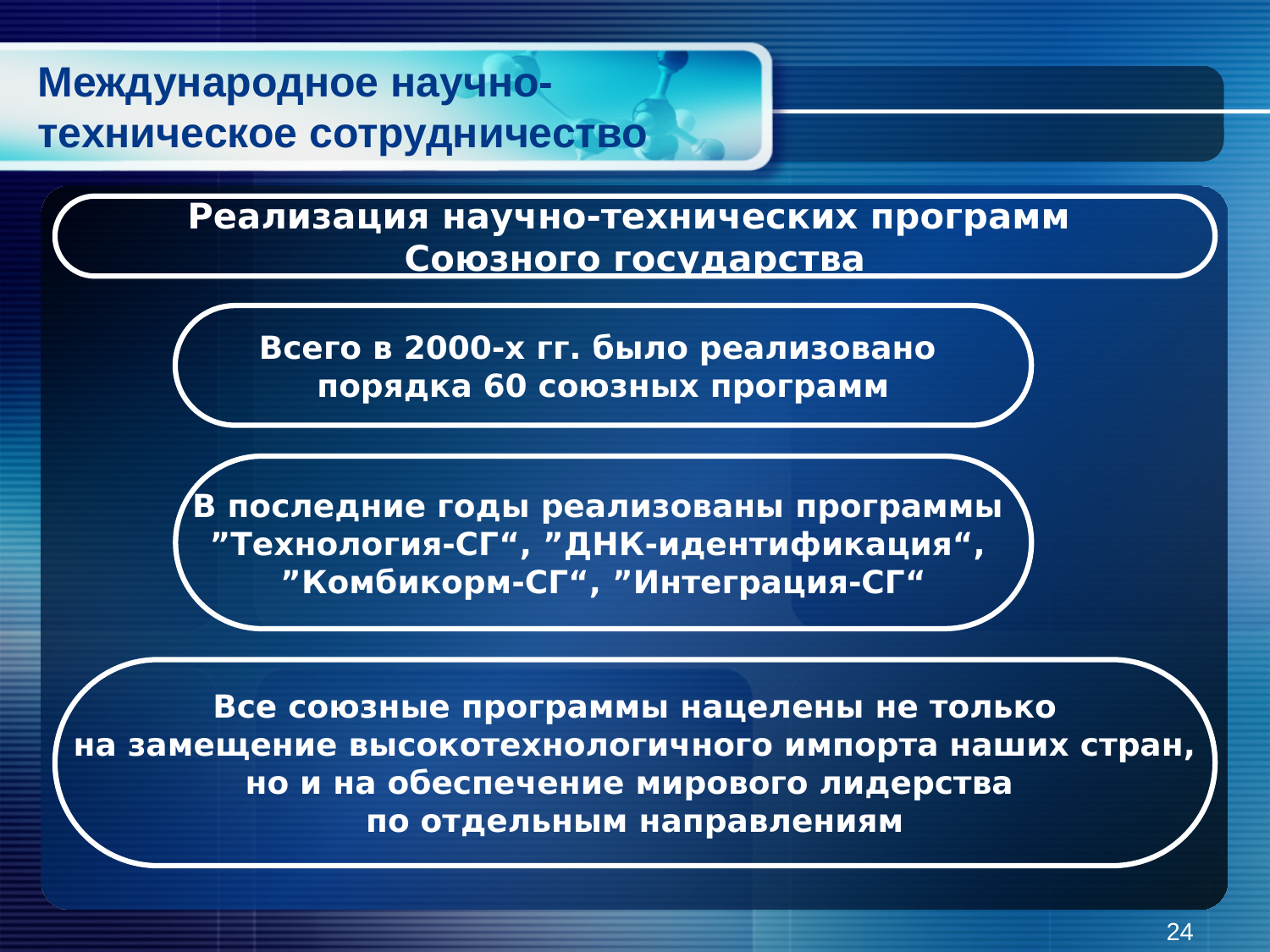

# Международное научно-техническое сотрудничество
Реализация научно-технических программ
Союзного государства
Всего в 2000-х гг. было реализовано
порядка 60 союзных программ
В последние годы реализованы программы
”Технология-СГ“, ”ДНК-идентификация“,
”Комбикорм-СГ“, ”Интеграция-СГ“
Все союзные программы нацелены не только
 на замещение высокотехнологичного импорта наших стран,
но и на обеспечение мирового лидерства
по отдельным направлениям
24